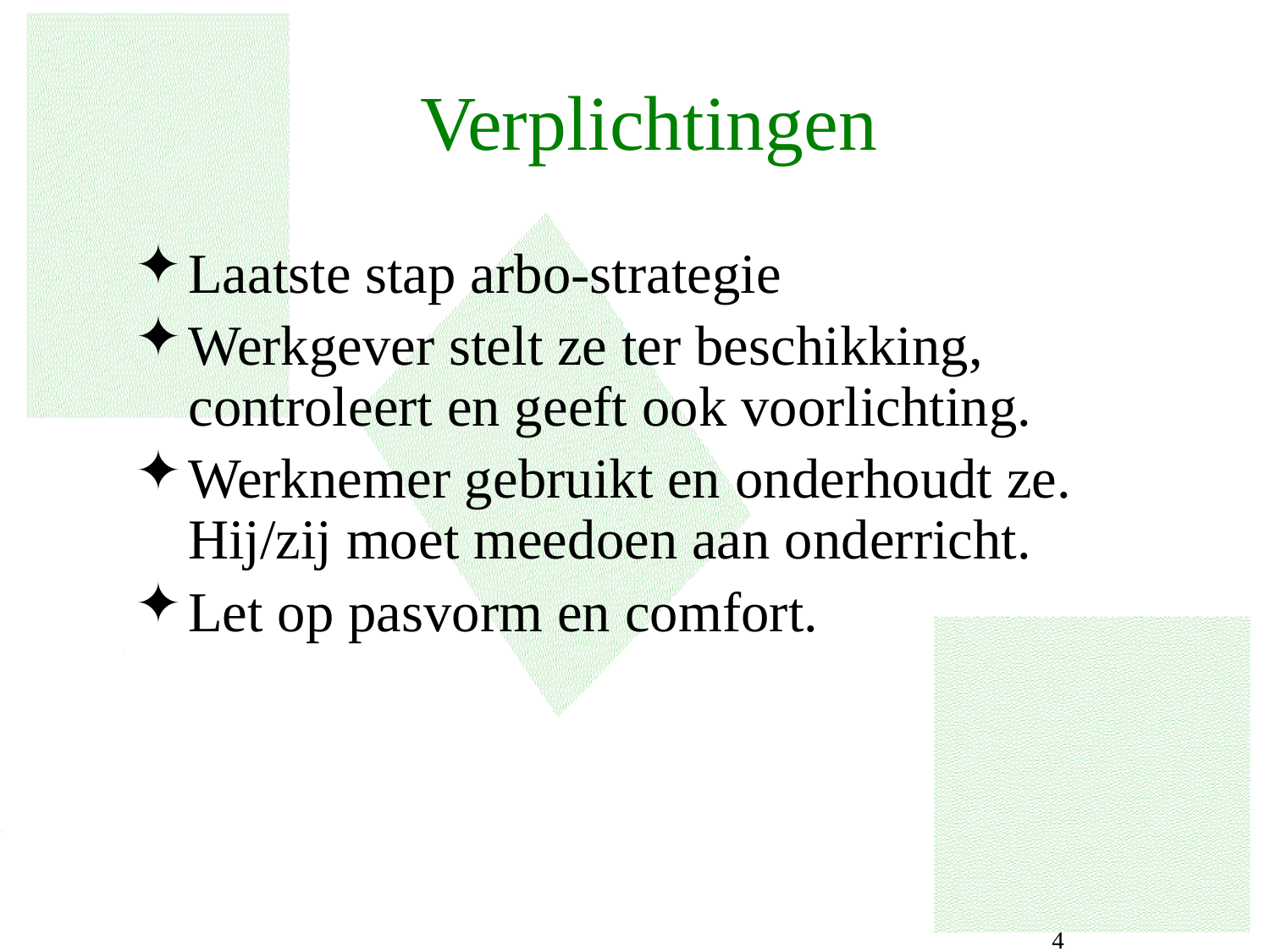

# Verplichtingen
Laatste stap arbo-strategie
Werkgever stelt ze ter beschikking, controleert en geeft ook voorlichting.
Werknemer gebruikt en onderhoudt ze. Hij/zij moet meedoen aan onderricht.
Let op pasvorm en comfort.

                     4